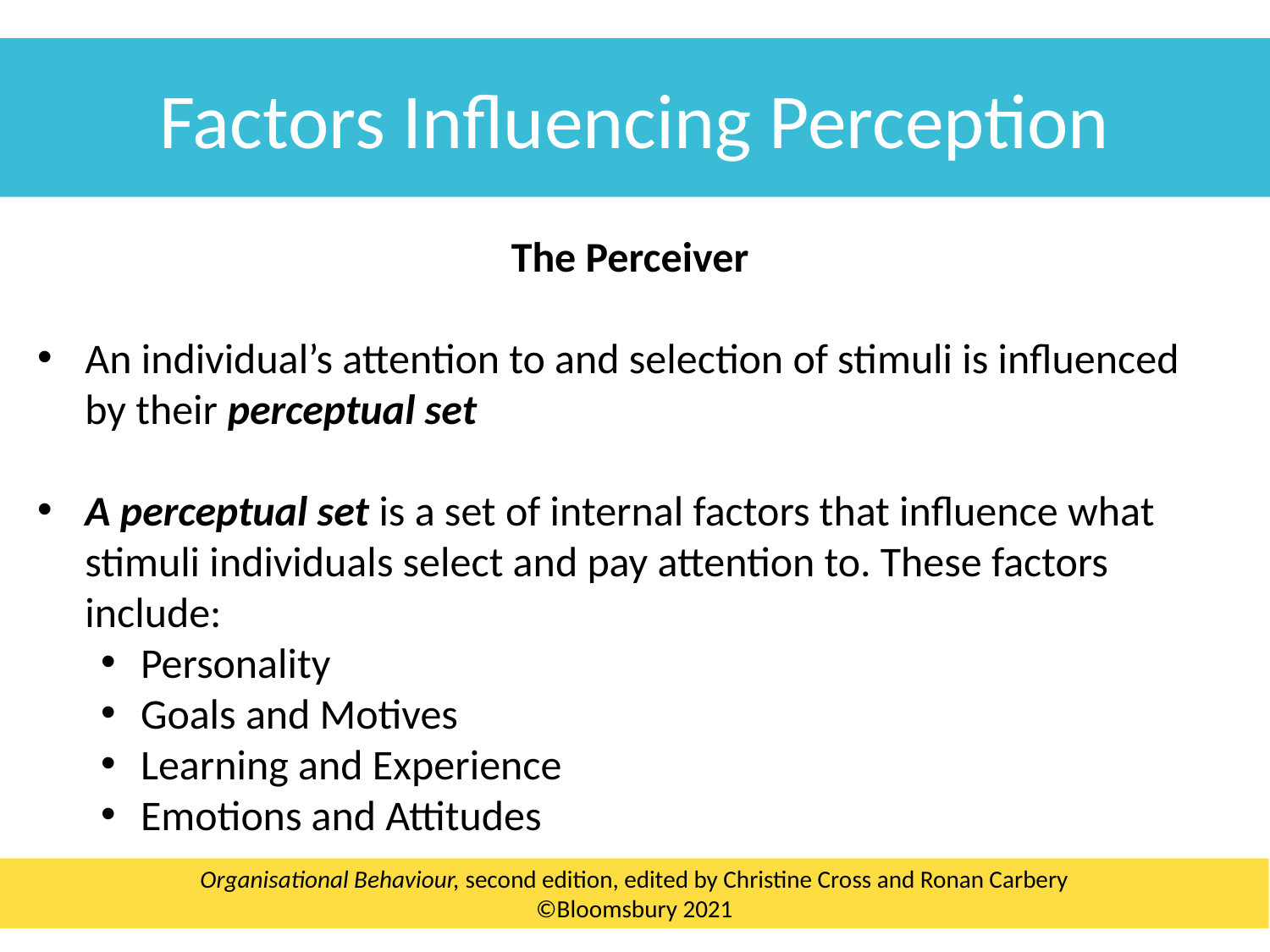

Factors Influencing Perception

The Perceiver

An individual’s attention to and selection of stimuli is influenced by their perceptual set

A perceptual set is a set of internal factors that influence what stimuli individuals select and pay attention to. These factors include:
Personality
Goals and Motives
Learning and Experience
Emotions and Attitudes